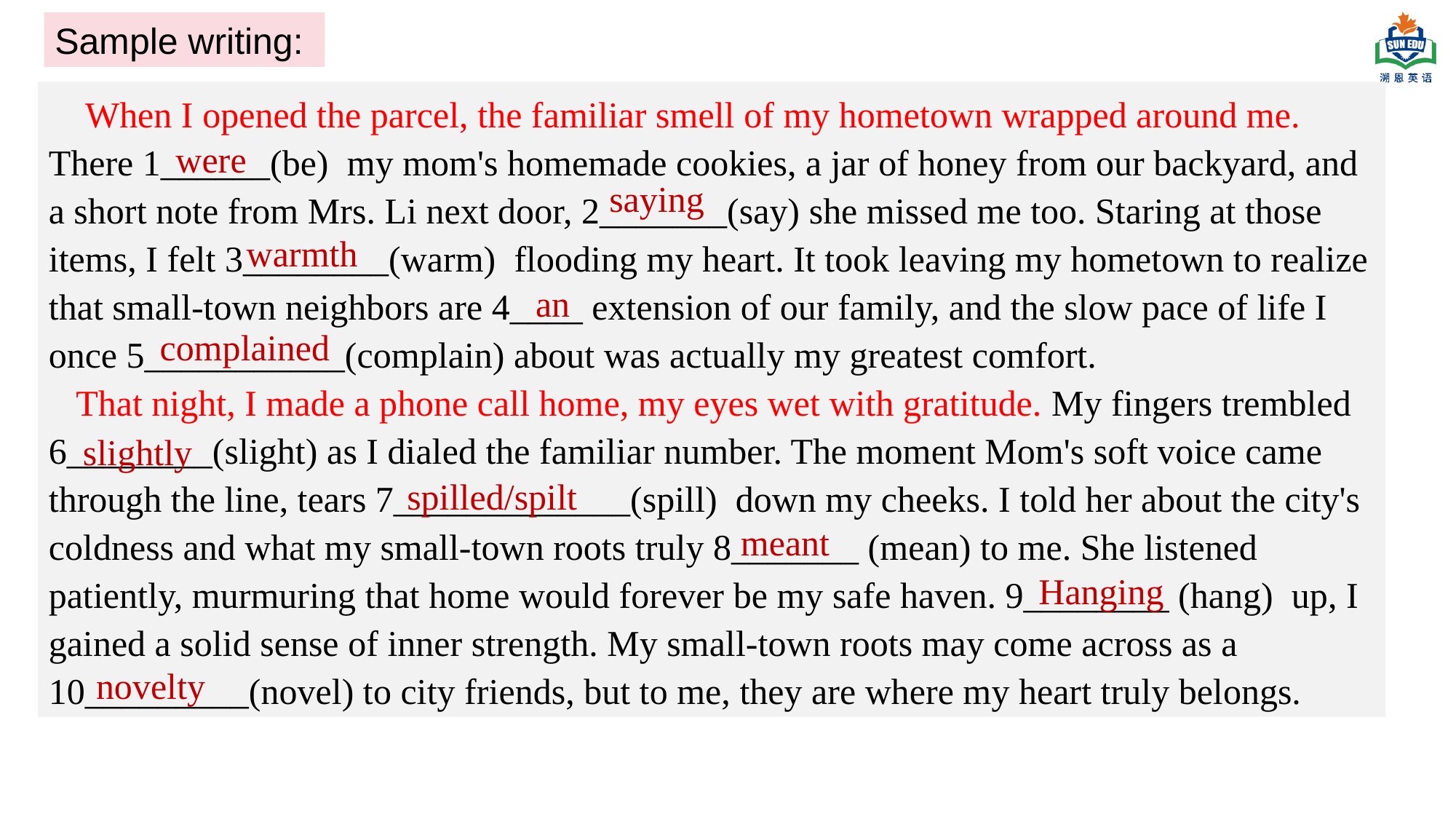

Sample writing:
    When I opened the parcel, the familiar smell of my hometown wrapped around me. There 1______(be)  my mom's homemade cookies, a jar of honey from our backyard, and a short note from Mrs. Li next door, 2_______(say) she missed me too. Staring at those items, I felt 3________(warm)  flooding my heart. It took leaving my hometown to realize that small‑town neighbors are 4____ extension of our family, and the slow pace of life I once 5___________(complain) about was actually my greatest comfort.
   That night, I made a phone call home, my eyes wet with gratitude. My fingers trembled 6________(slight) as I dialed the familiar number. The moment Mom's soft voice came through the line, tears 7_____________(spill)  down my cheeks. I told her about the city's coldness and what my small‑town roots truly 8_______ (mean) to me. She listened patiently, murmuring that home would forever be my safe haven. 9________ (hang)  up, I gained a solid sense of inner strength. My small‑town roots may come across as a 10_________(novel) to city friends, but to me, they are where my heart truly belongs.
were
saying
warmth
an
complained
slightly
spilled/spilt
meant
Hanging
novelty